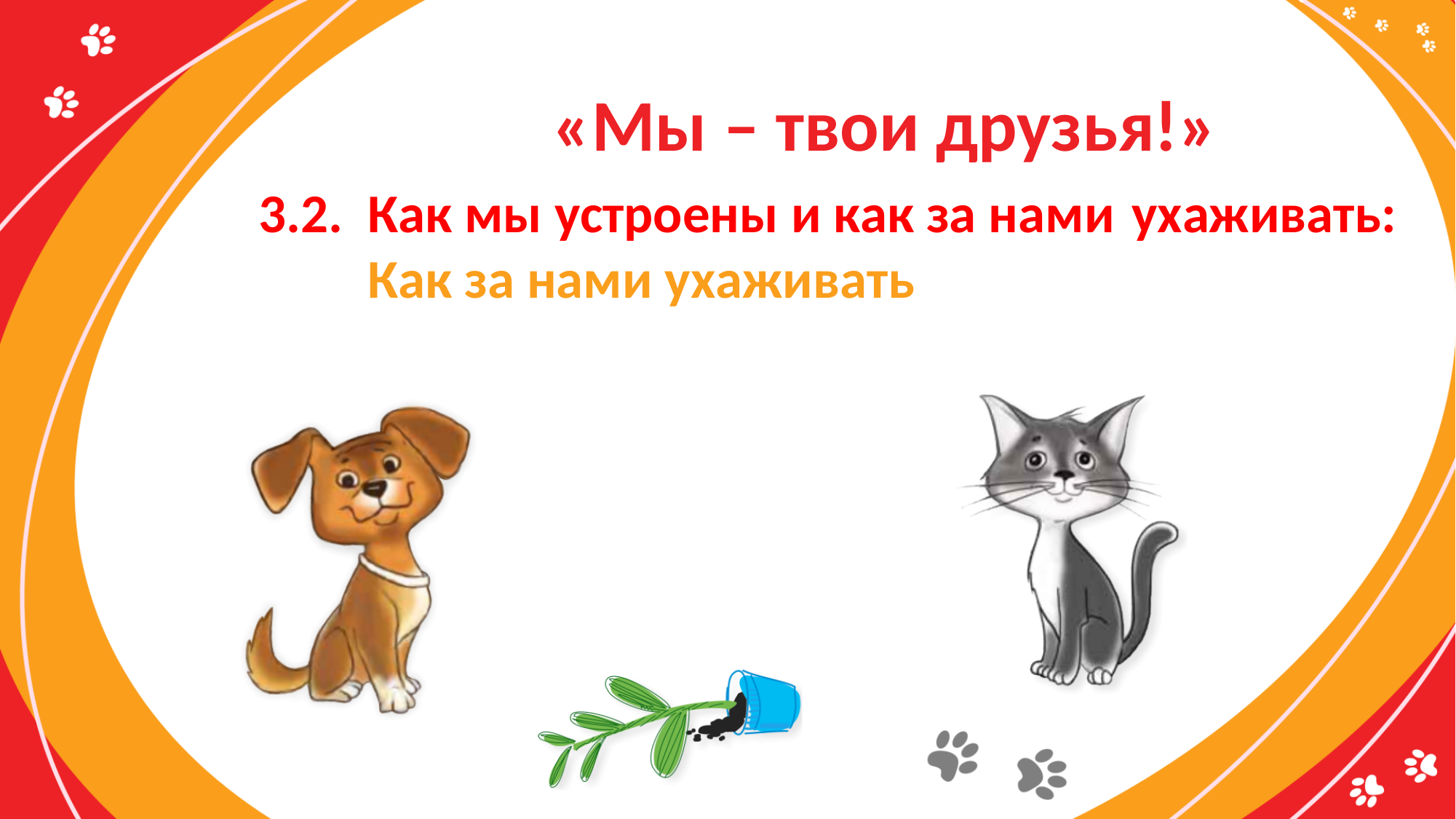

# «Мы – твои друзья!»
3.2. 	Как мы устроены и как за нами 	ухаживать:
	Как за нами ухаживать